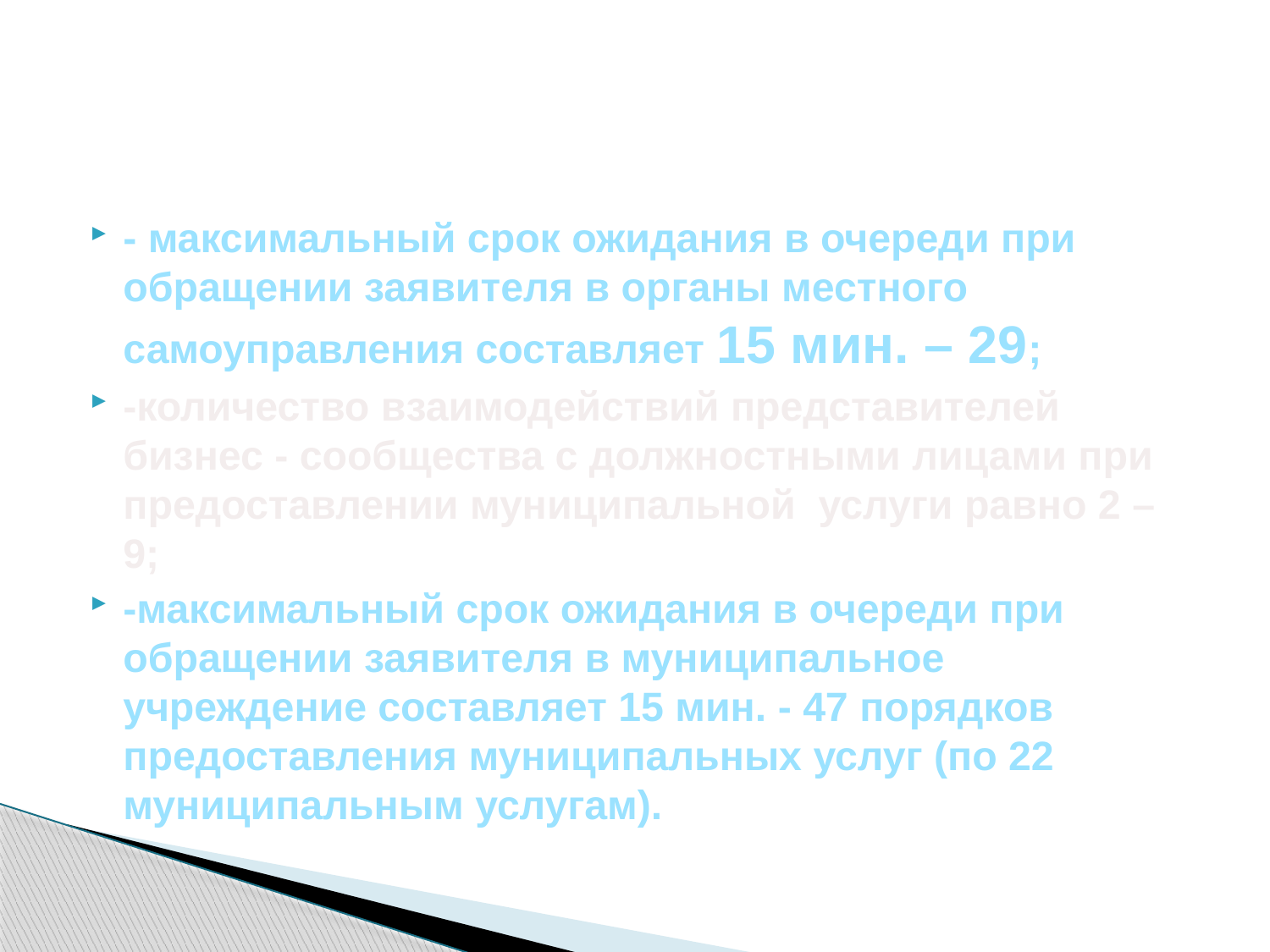

#
- максимальный срок ожидания в очереди при обращении заявителя в органы местного самоуправления составляет 15 мин. – 29;
-количество взаимодействий представителей бизнес - сообщества с должностными лицами при предоставлении муниципальной  услуги равно 2 – 9;
-максимальный срок ожидания в очереди при обращении заявителя в муниципальное учреждение составляет 15 мин. - 47 порядков предоставления муниципальных услуг (по 22 муниципальным услугам).